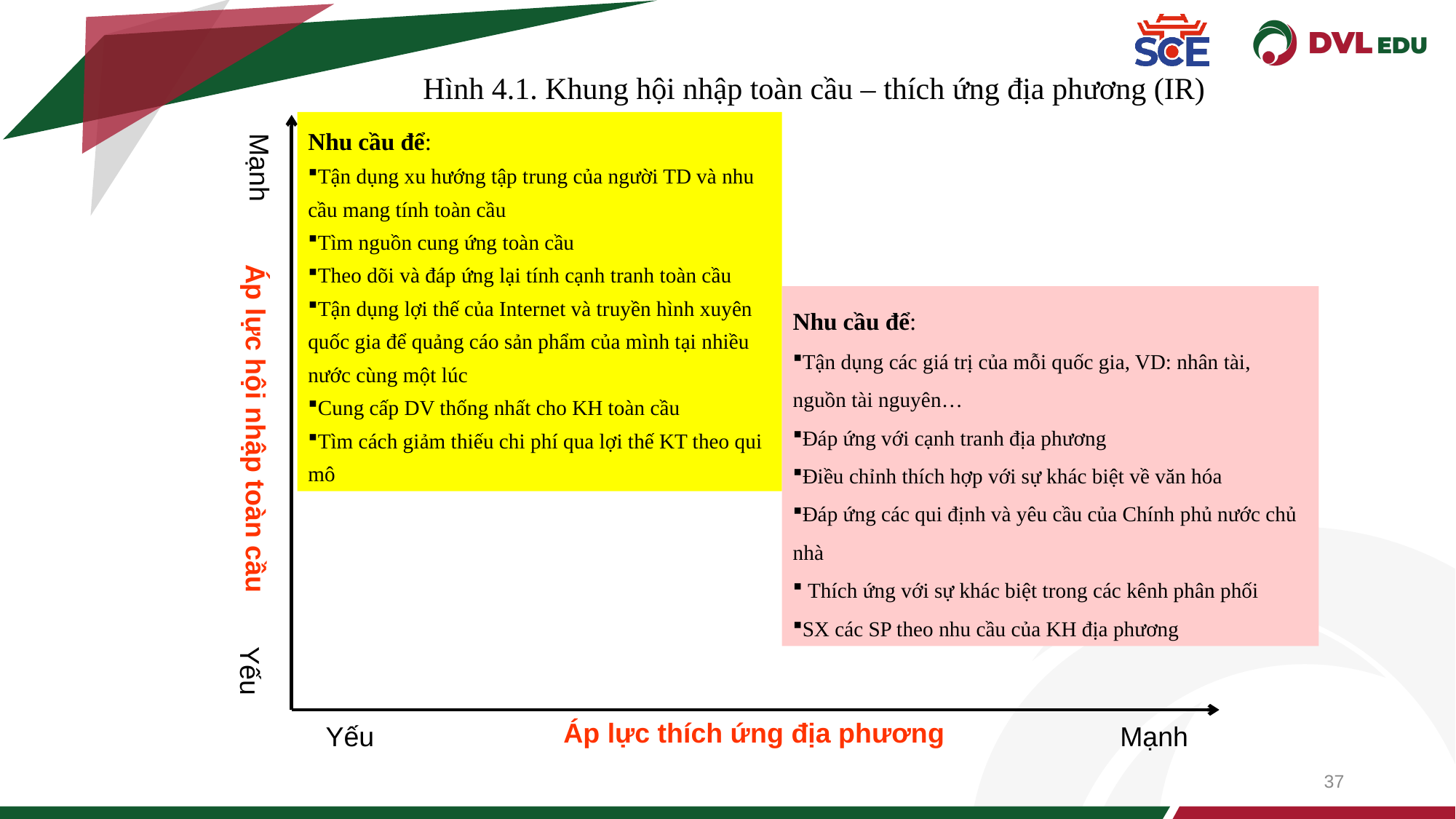

37
Hình 4.1. Khung hội nhập toàn cầu – thích ứng địa phương (IR)
Nhu cầu để:
Tận dụng xu hướng tập trung của người TD và nhu cầu mang tính toàn cầu
Tìm nguồn cung ứng toàn cầu
Theo dõi và đáp ứng lại tính cạnh tranh toàn cầu
Tận dụng lợi thế của Internet và truyền hình xuyên quốc gia để quảng cáo sản phẩm của mình tại nhiều nước cùng một lúc
Cung cấp DV thống nhất cho KH toàn cầu
Tìm cách giảm thiếu chi phí qua lợi thế KT theo qui mô
Mạnh
Áp lực hội nhập toàn cầu
Nhu cầu để:
Tận dụng các giá trị của mỗi quốc gia, VD: nhân tài, nguồn tài nguyên…
Đáp ứng với cạnh tranh địa phương
Điều chỉnh thích hợp với sự khác biệt về văn hóa
Đáp ứng các qui định và yêu cầu của Chính phủ nước chủ nhà
 Thích ứng với sự khác biệt trong các kênh phân phối
SX các SP theo nhu cầu của KH địa phương
Yếu
Áp lực thích ứng địa phương
Yếu
Mạnh